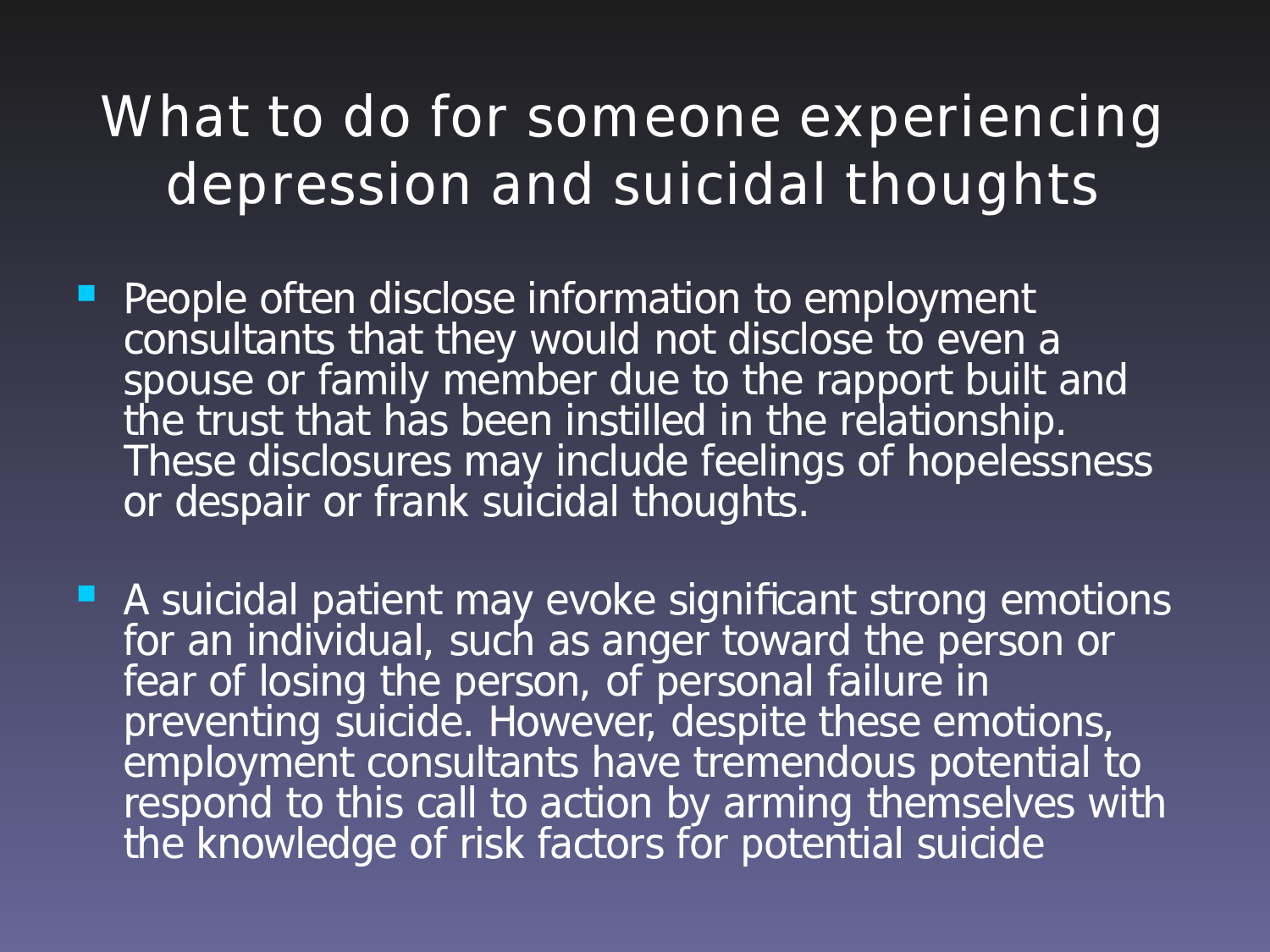

# What to do for someone experiencing depression and suicidal thoughts
People often disclose information to employment consultants that they would not disclose to even a spouse or family member due to the rapport built and the trust that has been instilled in the relationship. These disclosures may include feelings of hopelessness or despair or frank suicidal thoughts.

A suicidal patient may evoke significant strong emotions for an individual, such as anger toward the person or fear of losing the person, of personal failure in preventing suicide. However, despite these emotions, employment consultants have tremendous potential to respond to this call to action by arming themselves with the knowledge of risk factors for potential suicide